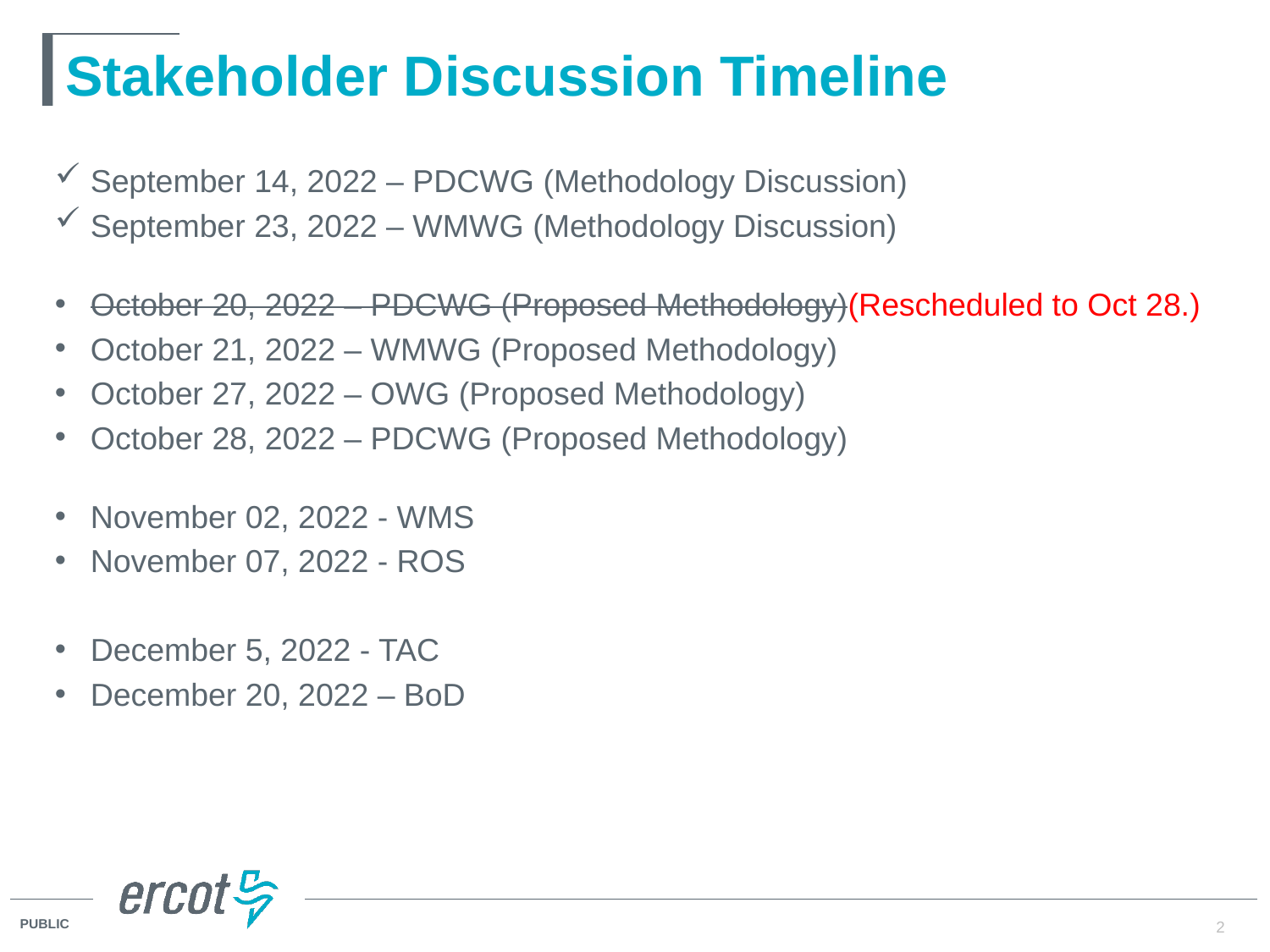

# Stakeholder Discussion Timeline

September 14, 2022 – PDCWG (Methodology Discussion)
September 23, 2022 – WMWG (Methodology Discussion)

October 20, 2022 – PDCWG (Proposed Methodology)(Rescheduled to Oct 28.)
October 21, 2022 – WMWG (Proposed Methodology)
October 27, 2022 – OWG (Proposed Methodology)
October 28, 2022 – PDCWG (Proposed Methodology)

November 02, 2022 - WMS
November 07, 2022 - ROS

December 5, 2022 - TAC
December 20, 2022 – BoD